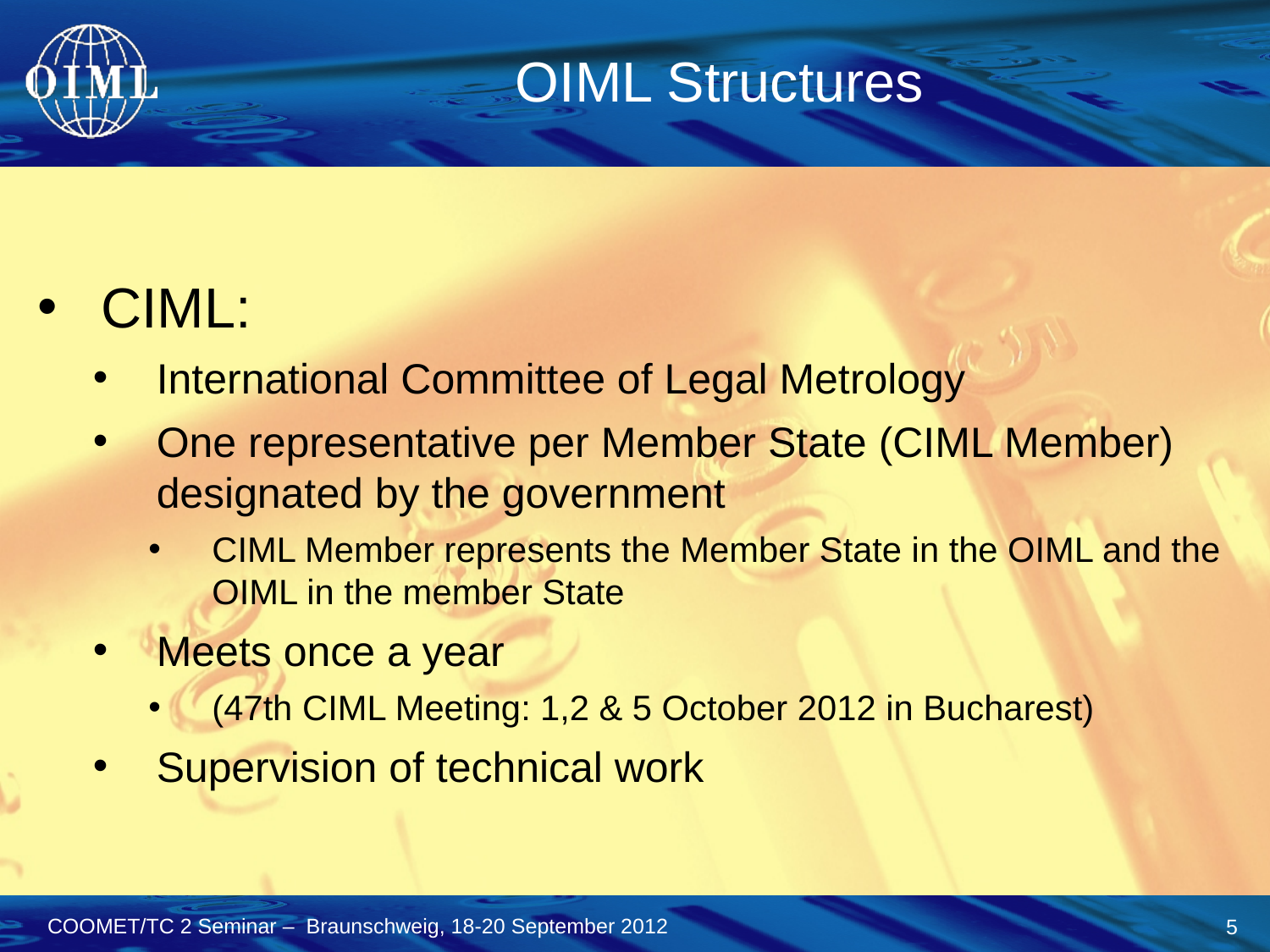

OIML Structures
CIML:
International Committee of Legal Metrology
One representative per Member State (CIML Member) designated by the government
CIML Member represents the Member State in the OIML and the OIML in the member State
Meets once a year
(47th CIML Meeting: 1,2 & 5 October 2012 in Bucharest)
Supervision of technical work
5
COOMET/TC 2 Seminar –  Braunschweig, 18-20 September 2012